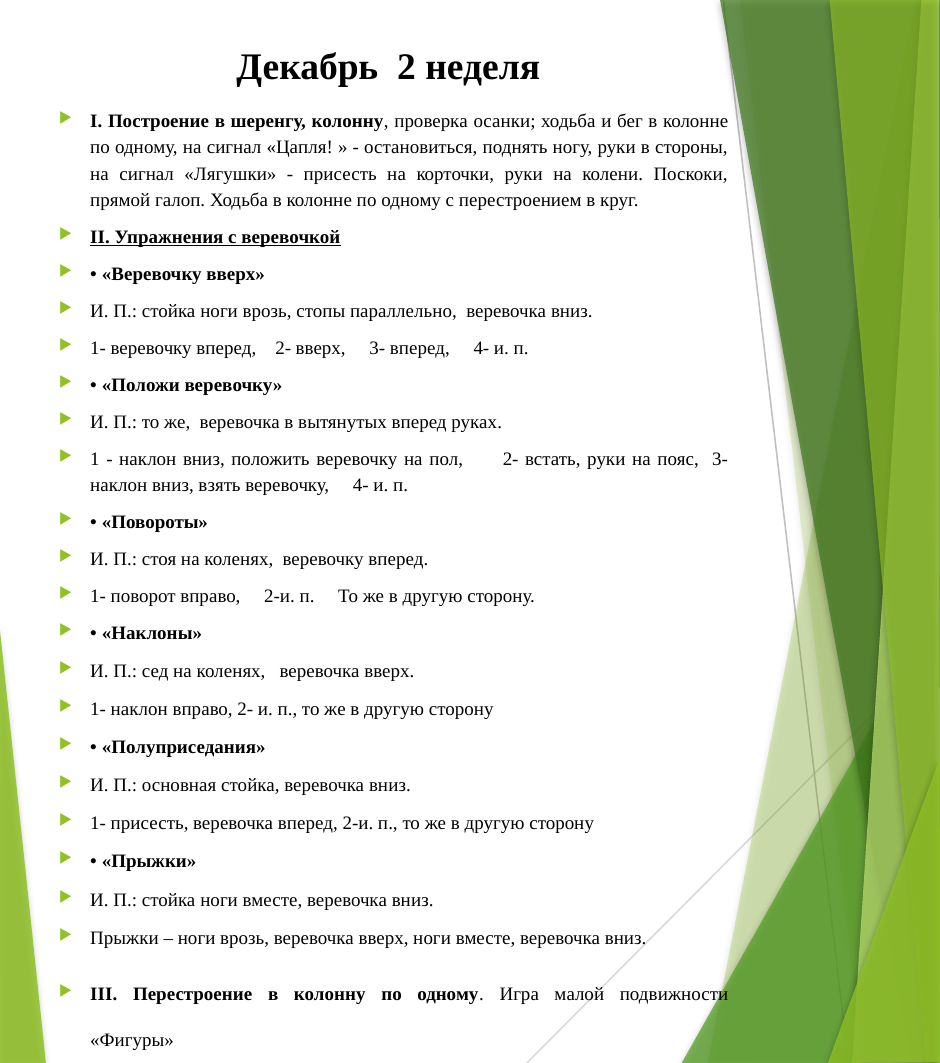

# Декабрь  2 неделя
I. Построение в шеренгу, колонну, проверка осанки; ходьба и бег в колонне по одному, на сигнал «Цапля! » - остановиться, поднять ногу, руки в стороны, на сигнал «Лягушки» - присесть на корточки, руки на колени. Поскоки, прямой галоп. Ходьба в колонне по одному с перестроением в круг.
II. Упражнения с веревочкой
• «Веревочку вверх»
И. П.: стойка ноги врозь, стопы параллельно,  веревочка вниз.
1- веревочку вперед,    2- вверх,     3- вперед,     4- и. п.
• «Положи веревочку»
И. П.: то же,  веревочка в вытянутых вперед руках.
1 - наклон вниз, положить веревочку на пол,      2- встать, руки на пояс,  3- наклон вниз, взять веревочку,     4- и. п.
• «Повороты»
И. П.: стоя на коленях,  веревочку вперед.
1- поворот вправо,     2-и. п.     То же в другую сторону.
• «Наклоны»
И. П.: сед на коленях,   веревочка вверх.
1- наклон вправо, 2- и. п., то же в другую сторону
• «Полуприседания»
И. П.: основная стойка, веревочка вниз.
1- присесть, веревочка вперед, 2-и. п., то же в другую сторону
• «Прыжки»
И. П.: стойка ноги вместе, веревочка вниз.
Прыжки – ноги врозь, веревочка вверх, ноги вместе, веревочка вниз.
III. Перестроение в колонну по одному. Игра малой подвижности «Фигуры»